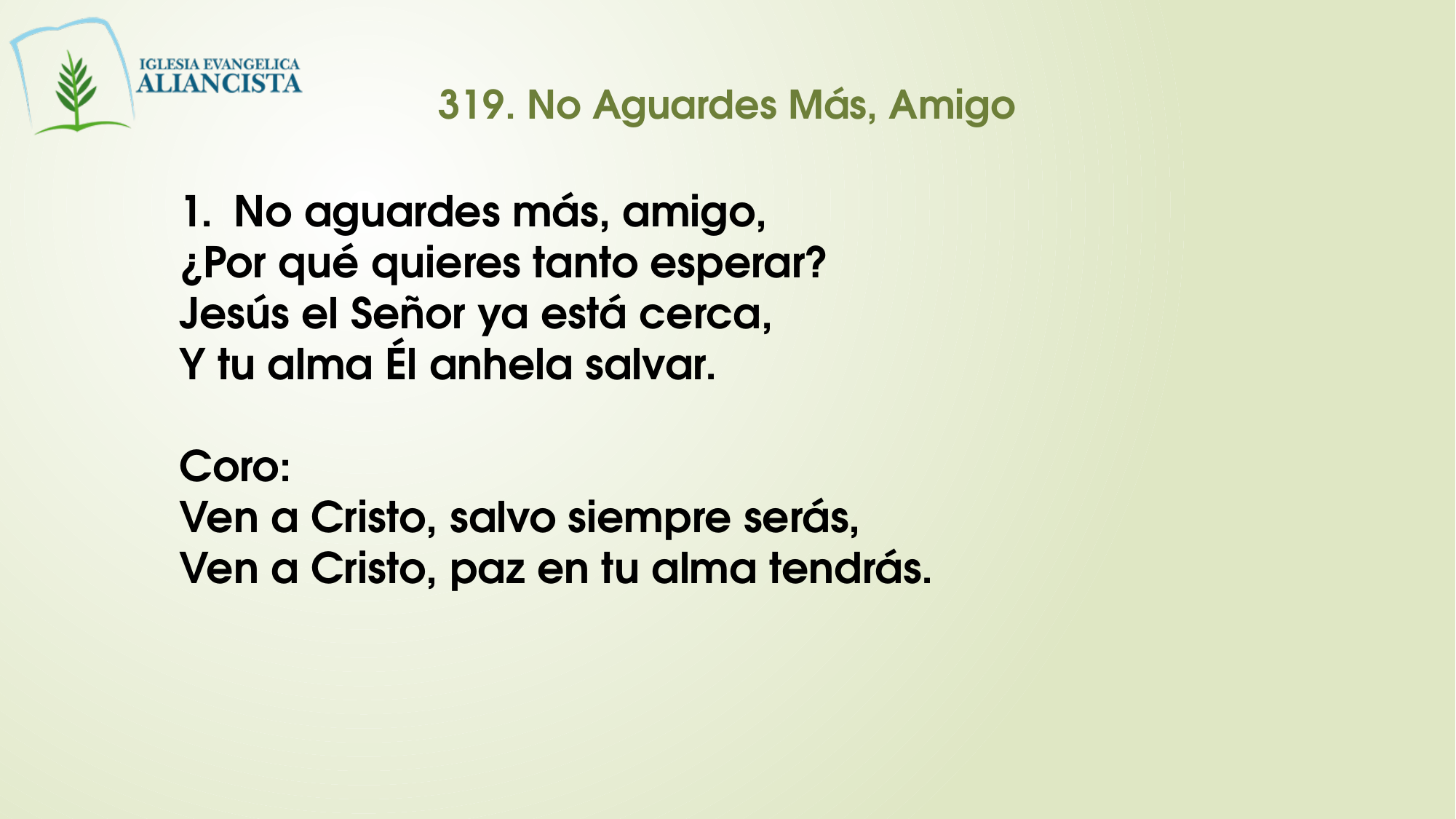

319. No Aguardes Más, Amigo
No aguardes más, amigo,
¿Por qué quieres tanto esperar?
Jesús el Señor ya está cerca,
Y tu alma Él anhela salvar.

Coro:
Ven a Cristo, salvo siempre serás,
Ven a Cristo, paz en tu alma tendrás.